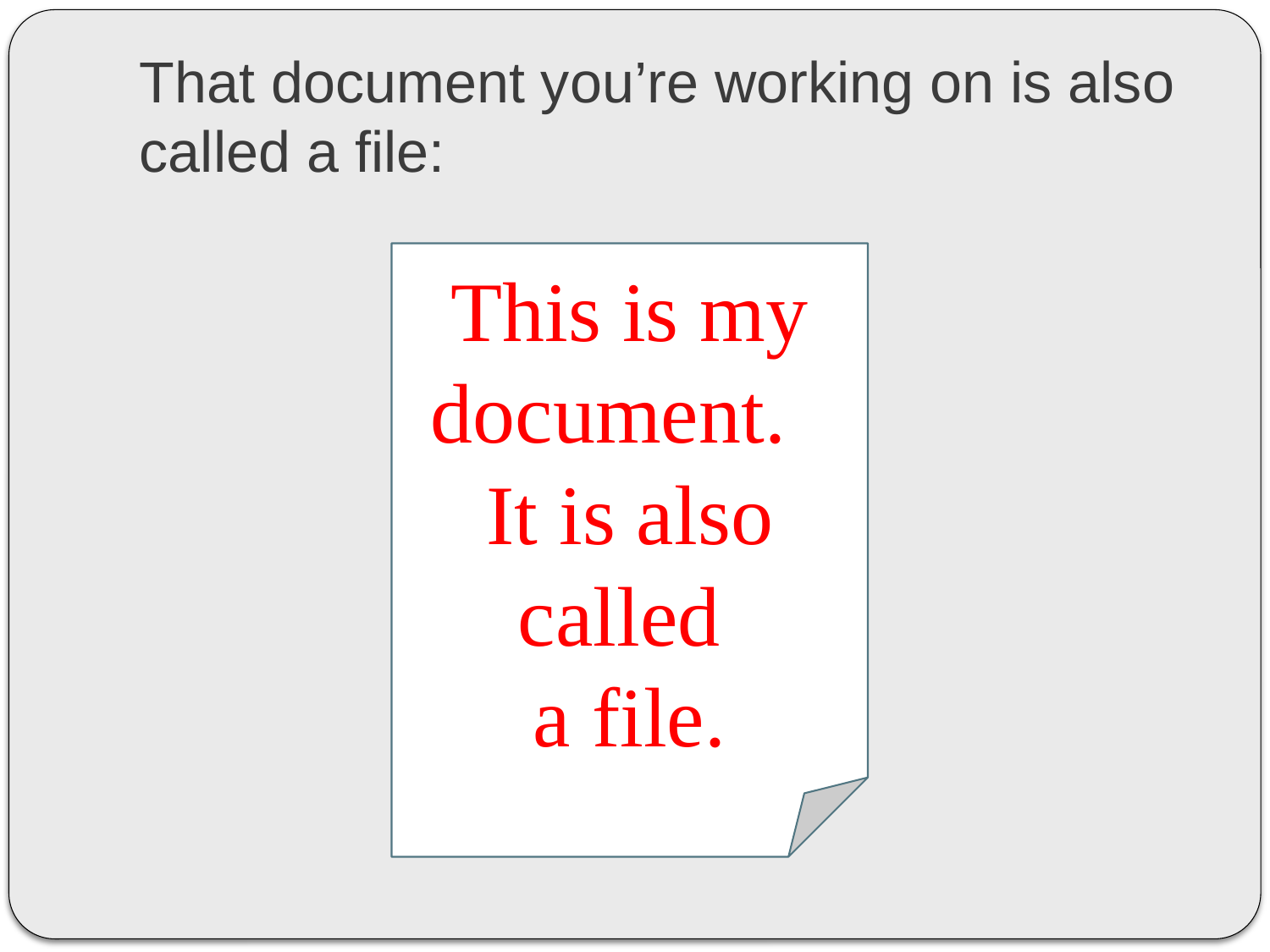

# That document you’re working on is also called a file:
This is my document.
It is also called
a file.